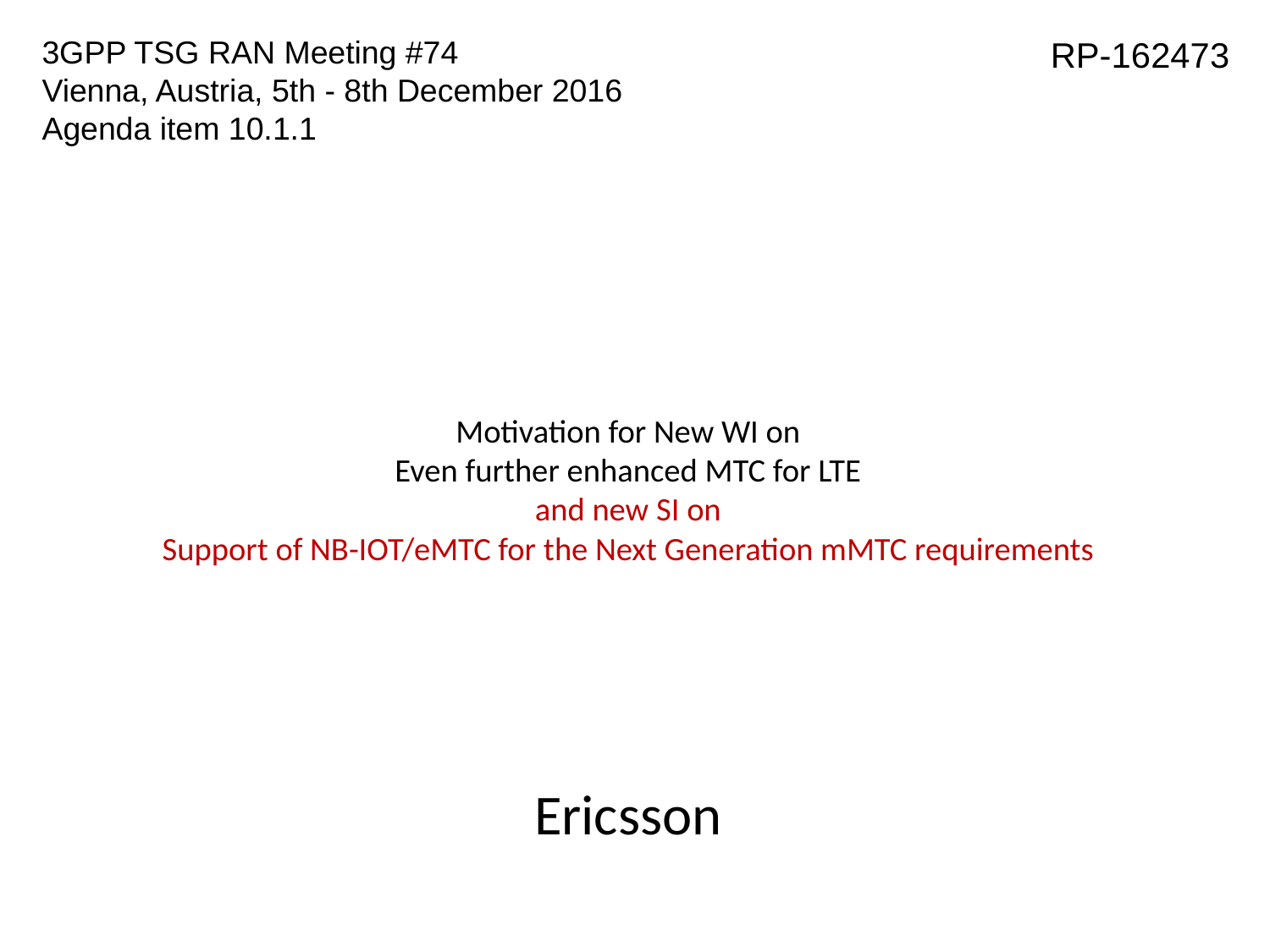

3GPP TSG RAN Meeting #74
Vienna, Austria, 5th - 8th December 2016
Agenda item 10.1.1
RP-162473
# Motivation for New WI on Even further enhanced MTC for LTE and new SI on Support of NB-IOT/eMTC for the Next Generation mMTC requirements
Ericsson